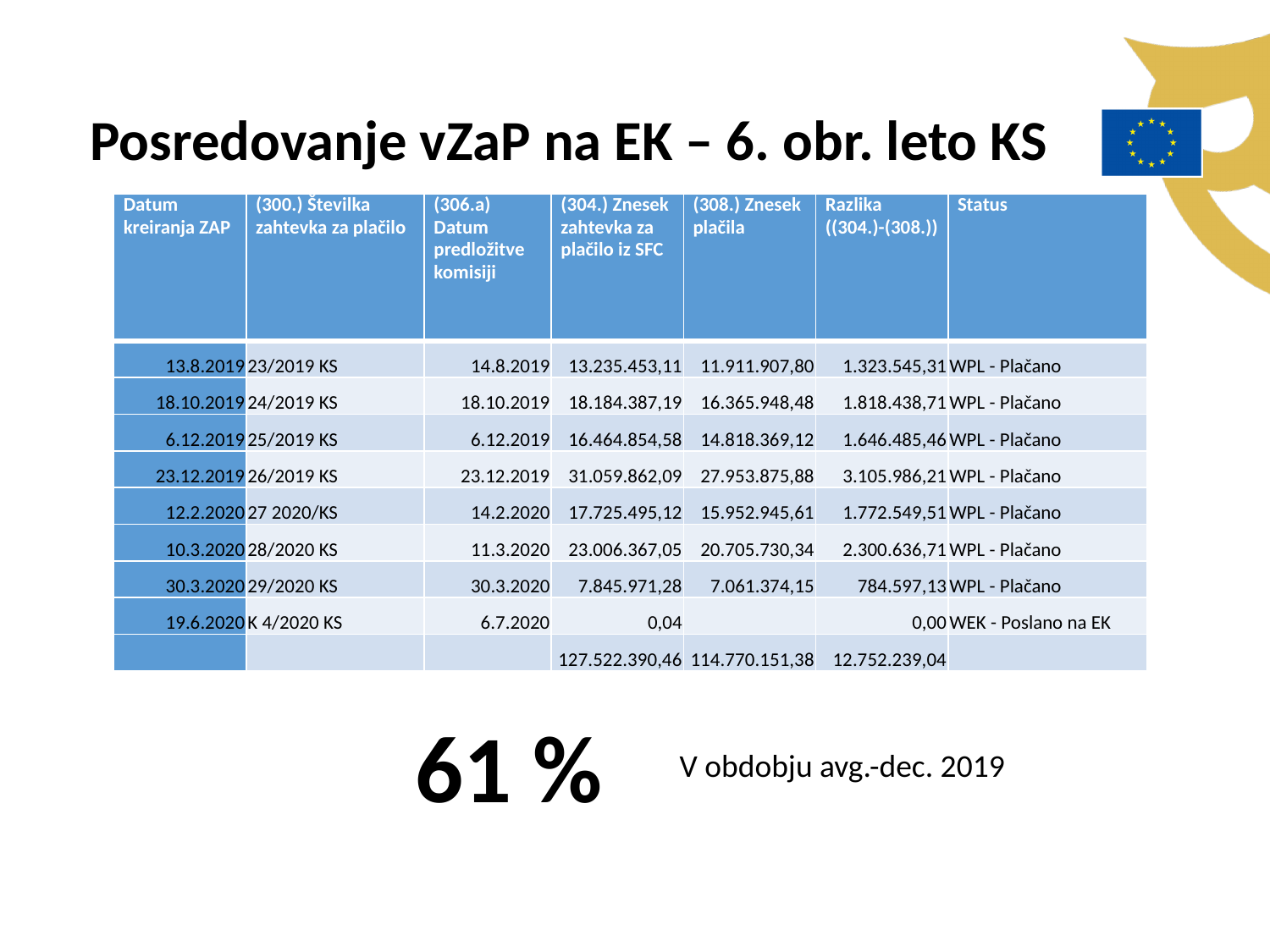

Posredovanje vZaP na EK – 6. obr. leto KS
| Datum kreiranja ZAP | (300.) Številka zahtevka za plačilo | (306.a) Datum predložitve komisiji | (304.) Znesek zahtevka za plačilo iz SFC | (308.) Znesek plačila | Razlika ((304.)-(308.)) | Status |
| --- | --- | --- | --- | --- | --- | --- |
| 13.8.2019 | 23/2019 KS | 14.8.2019 | 13.235.453,11 | 11.911.907,80 | 1.323.545,31 | WPL - Plačano |
| 18.10.2019 | 24/2019 KS | 18.10.2019 | 18.184.387,19 | 16.365.948,48 | 1.818.438,71 | WPL - Plačano |
| 6.12.2019 | 25/2019 KS | 6.12.2019 | 16.464.854,58 | 14.818.369,12 | 1.646.485,46 | WPL - Plačano |
| 23.12.2019 | 26/2019 KS | 23.12.2019 | 31.059.862,09 | 27.953.875,88 | 3.105.986,21 | WPL - Plačano |
| 12.2.2020 | 27 2020/KS | 14.2.2020 | 17.725.495,12 | 15.952.945,61 | 1.772.549,51 | WPL - Plačano |
| 10.3.2020 | 28/2020 KS | 11.3.2020 | 23.006.367,05 | 20.705.730,34 | 2.300.636,71 | WPL - Plačano |
| 30.3.2020 | 29/2020 KS | 30.3.2020 | 7.845.971,28 | 7.061.374,15 | 784.597,13 | WPL - Plačano |
| 19.6.2020 | K 4/2020 KS | 6.7.2020 | 0,04 |  | 0,00 | WEK - Poslano na EK |
|  |  |  | 127.522.390,46 | 114.770.151,38 | 12.752.239,04 |  |
61 %
V obdobju avg.-dec. 2019